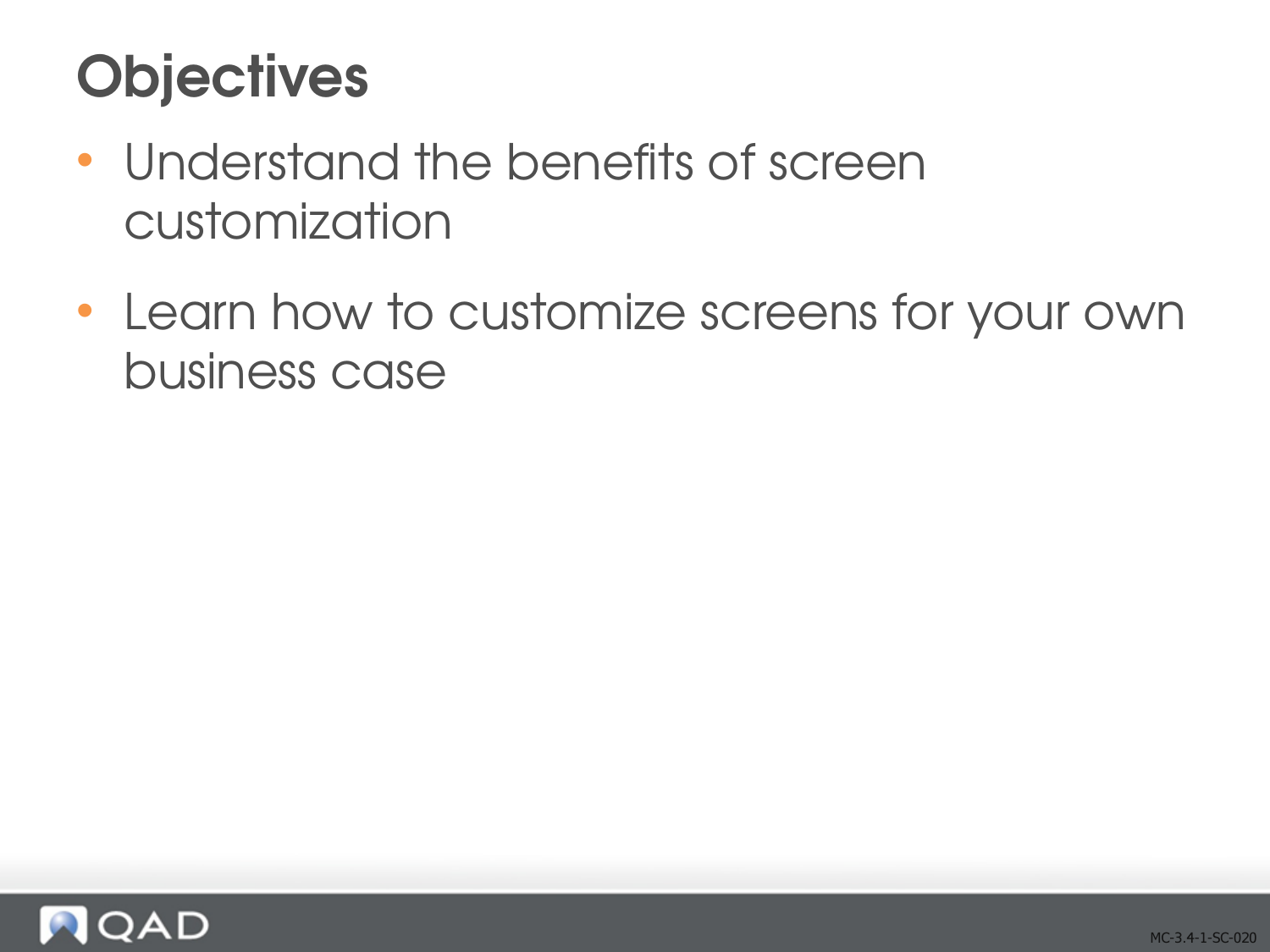

# Objectives
Understand the benefits of screen customization
Learn how to customize screens for your own business case
MC-3.4-1-SC-020